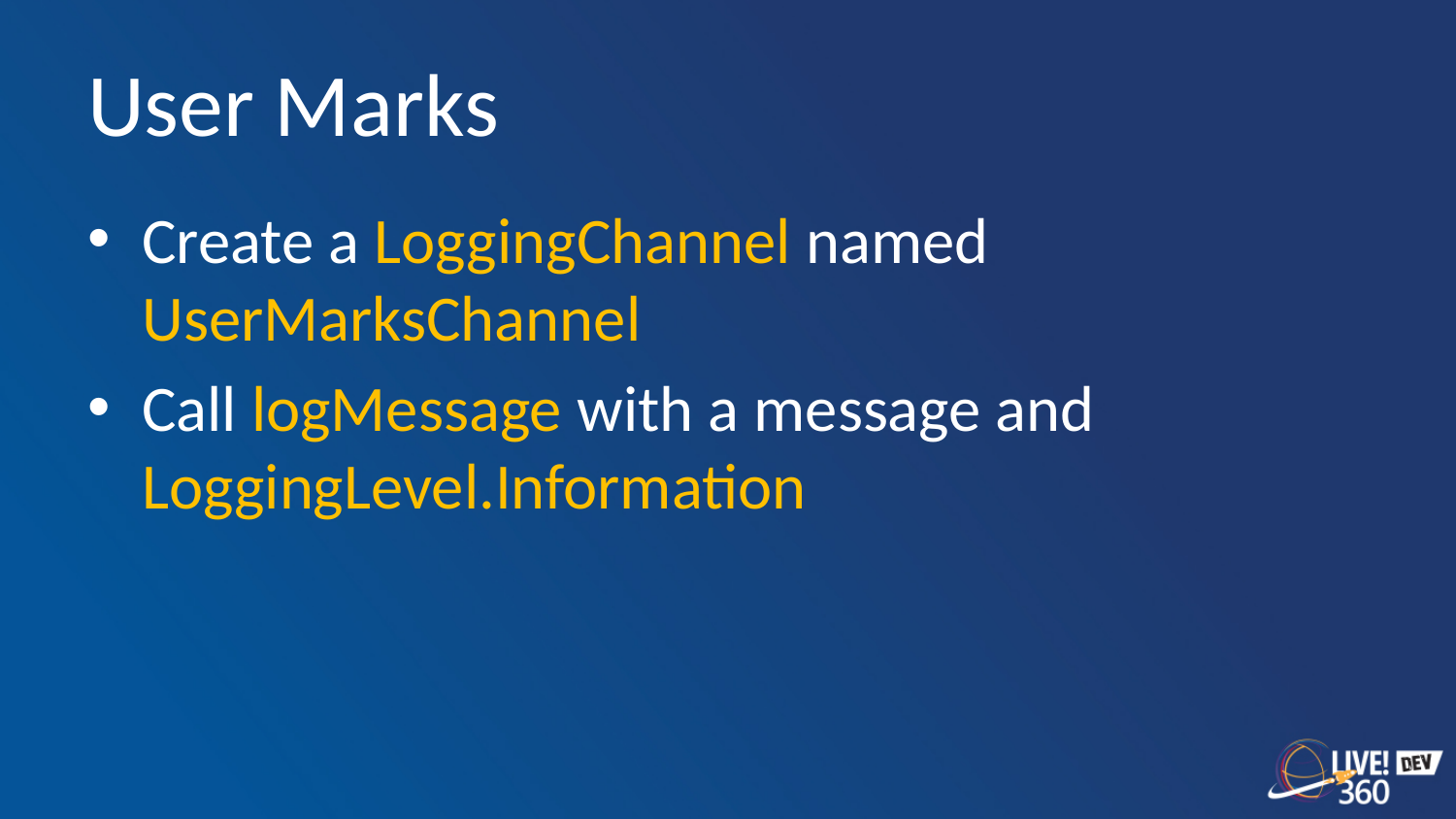

# User Marks
Create a LoggingChannel named UserMarksChannel
Call logMessage with a message and LoggingLevel.Information